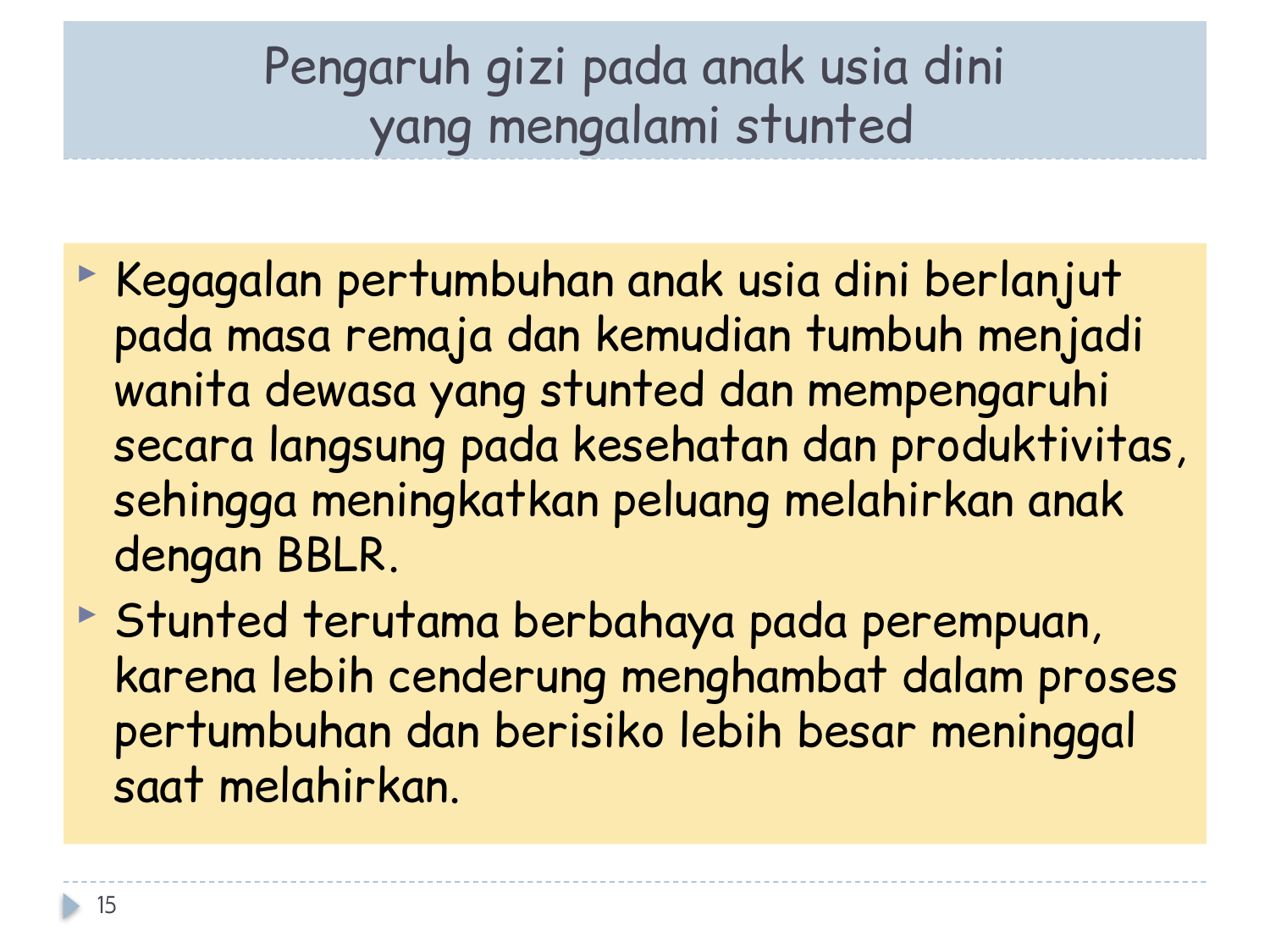

# Pengaruh gizi pada anak usia dini yang mengalami stunted
Kegagalan pertumbuhan anak usia dini berlanjut pada masa remaja dan kemudian tumbuh menjadi wanita dewasa yang stunted dan mempengaruhi secara langsung pada kesehatan dan produktivitas, sehingga meningkatkan peluang melahirkan anak  dengan BBLR.
Stunted terutama berbahaya pada perempuan, karena lebih cenderung menghambat dalam proses pertumbuhan dan berisiko lebih besar meninggal saat melahirkan.

15